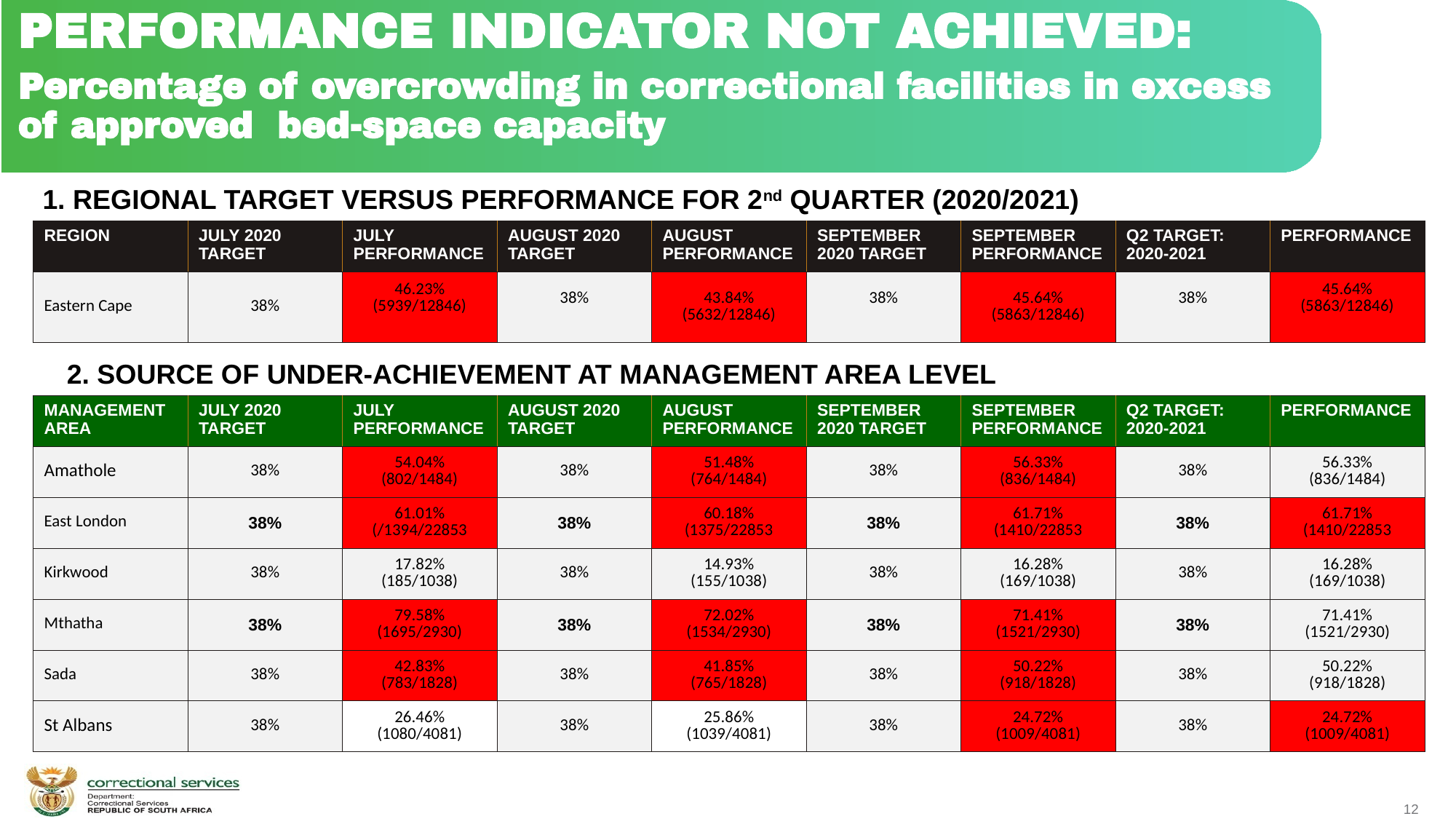

PERFORMANCE INDICATOR NOT ACHIEVED:
Percentage of overcrowding in correctional facilities in excess of approved  bed-space capacity

1. REGIONAL TARGET VERSUS PERFORMANCE FOR 2nd QUARTER (2020/2021)
| REGION | JULY 2020 TARGET | JULY PERFORMANCE | AUGUST 2020 TARGET | AUGUST PERFORMANCE | SEPTEMBER 2020 TARGET | SEPTEMBER PERFORMANCE | Q2 TARGET: 2020-2021 | PERFORMANCE |
| --- | --- | --- | --- | --- | --- | --- | --- | --- |
| Eastern Cape | 38% | 46.23% (5939/12846) | 38% | 43.84% (5632/12846) | 38% | 45.64% (5863/12846) | 38% | 45.64% (5863/12846) |
   2. SOURCE OF UNDER-ACHIEVEMENT AT MANAGEMENT AREA LEVEL
| MANAGEMENT AREA | JULY 2020 TARGET | JULY PERFORMANCE | AUGUST 2020 TARGET | AUGUST PERFORMANCE | SEPTEMBER 2020 TARGET | SEPTEMBER PERFORMANCE | Q2 TARGET: 2020-2021 | PERFORMANCE |
| --- | --- | --- | --- | --- | --- | --- | --- | --- |
| Amathole | 38% | 54.04% (802/1484) | 38% | 51.48% (764/1484) | 38% | 56.33% (836/1484) | 38% | 56.33% (836/1484) |
| East London | 38% | 61.01% (/1394/22853 | 38% | 60.18% (1375/22853 | 38% | 61.71% (1410/22853 | 38% | 61.71% (1410/22853 |
| Kirkwood | 38% | 17.82% (185/1038) | 38% | 14.93% (155/1038) | 38% | 16.28% (169/1038) | 38% | 16.28% (169/1038) |
| Mthatha | 38% | 79.58% (1695/2930) | 38% | 72.02% (1534/2930) | 38% | 71.41% (1521/2930) | 38% | 71.41% (1521/2930) |
| Sada | 38% | 42.83% (783/1828) | 38% | 41.85% (765/1828) | 38% | 50.22% (918/1828) | 38% | 50.22% (918/1828) |
| St Albans | 38% | 26.46% (1080/4081) | 38% | 25.86% (1039/4081) | 38% | 24.72% (1009/4081) | 38% | 24.72% (1009/4081) |